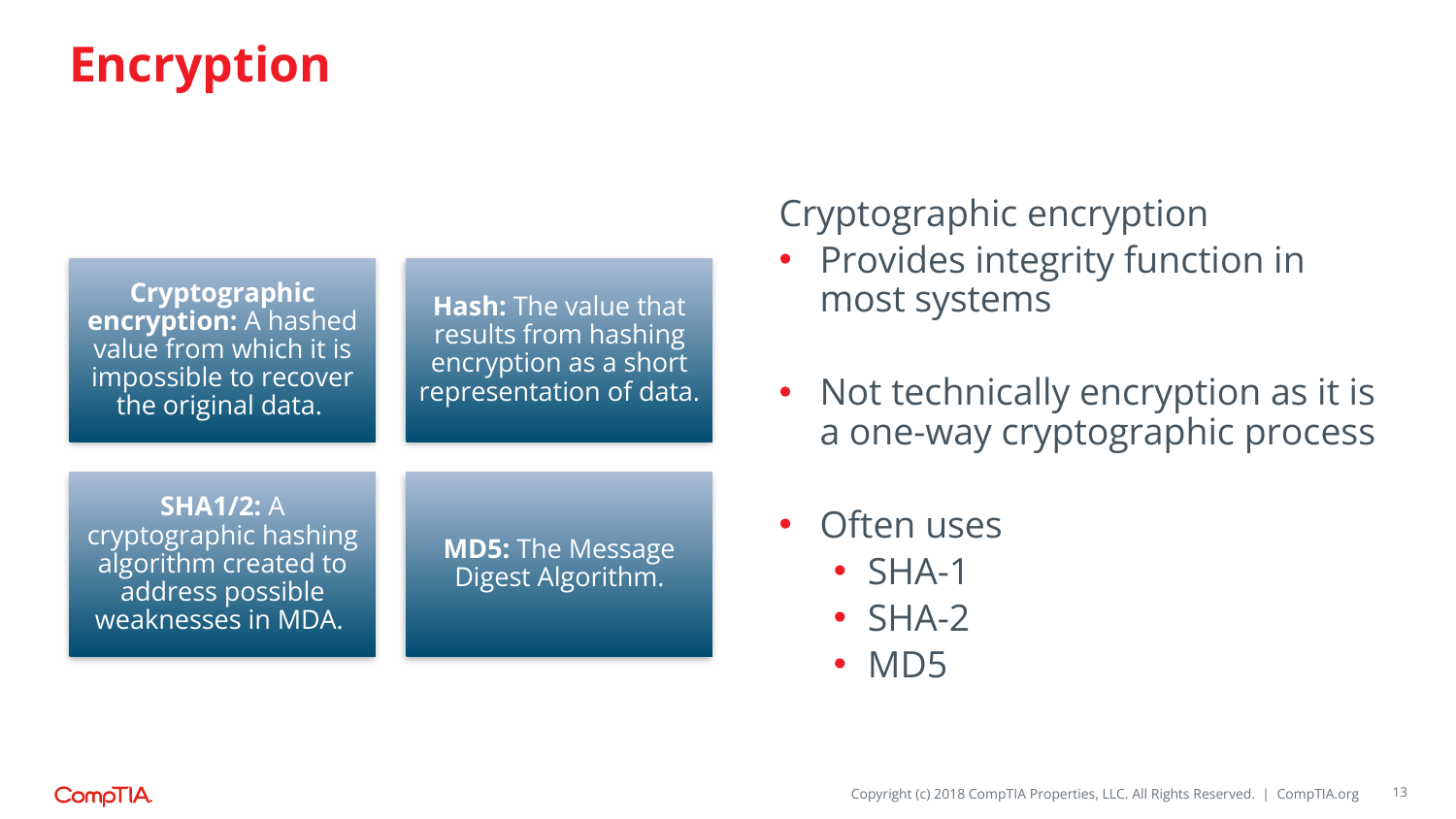

# Encryption
Cryptographic encryption: A hashed value from which it is impossible to recover the original data.
Hash: The value that results from hashing encryption as a short representation of data.
SHA1/2: A cryptographic hashing algorithm created to address possible weaknesses in MDA.
MD5: The Message Digest Algorithm.
Cryptographic encryption
Provides integrity function in most systems

Not technically encryption as it is a one-way cryptographic process

Often uses
SHA-1
SHA-2
MD5

13